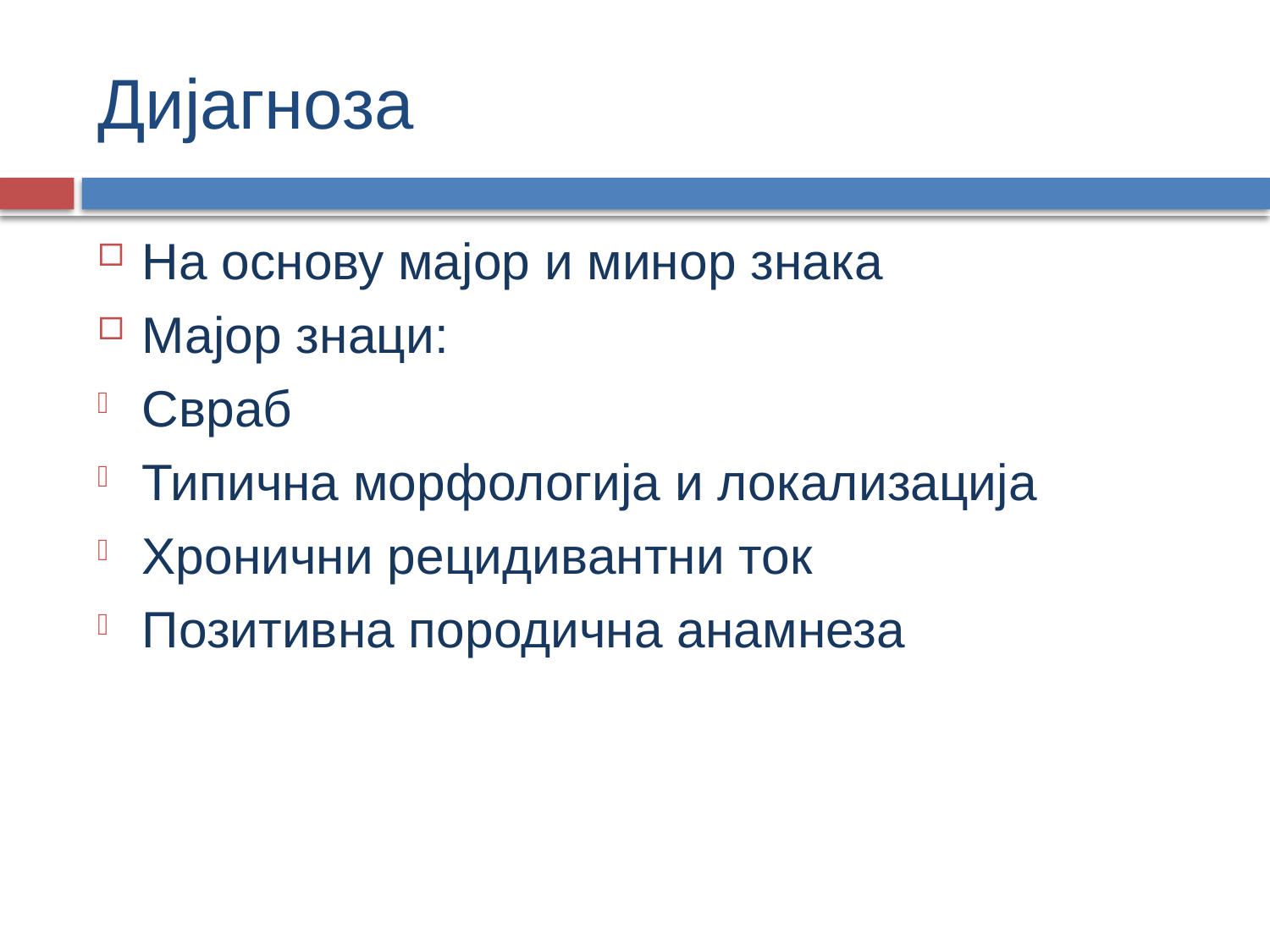

# Дијагноза
На основу мајор и минор знака
Мајор знаци:
Свраб
Типична морфологија и локализација
Хронични рецидивантни ток
Позитивна породична анамнеза